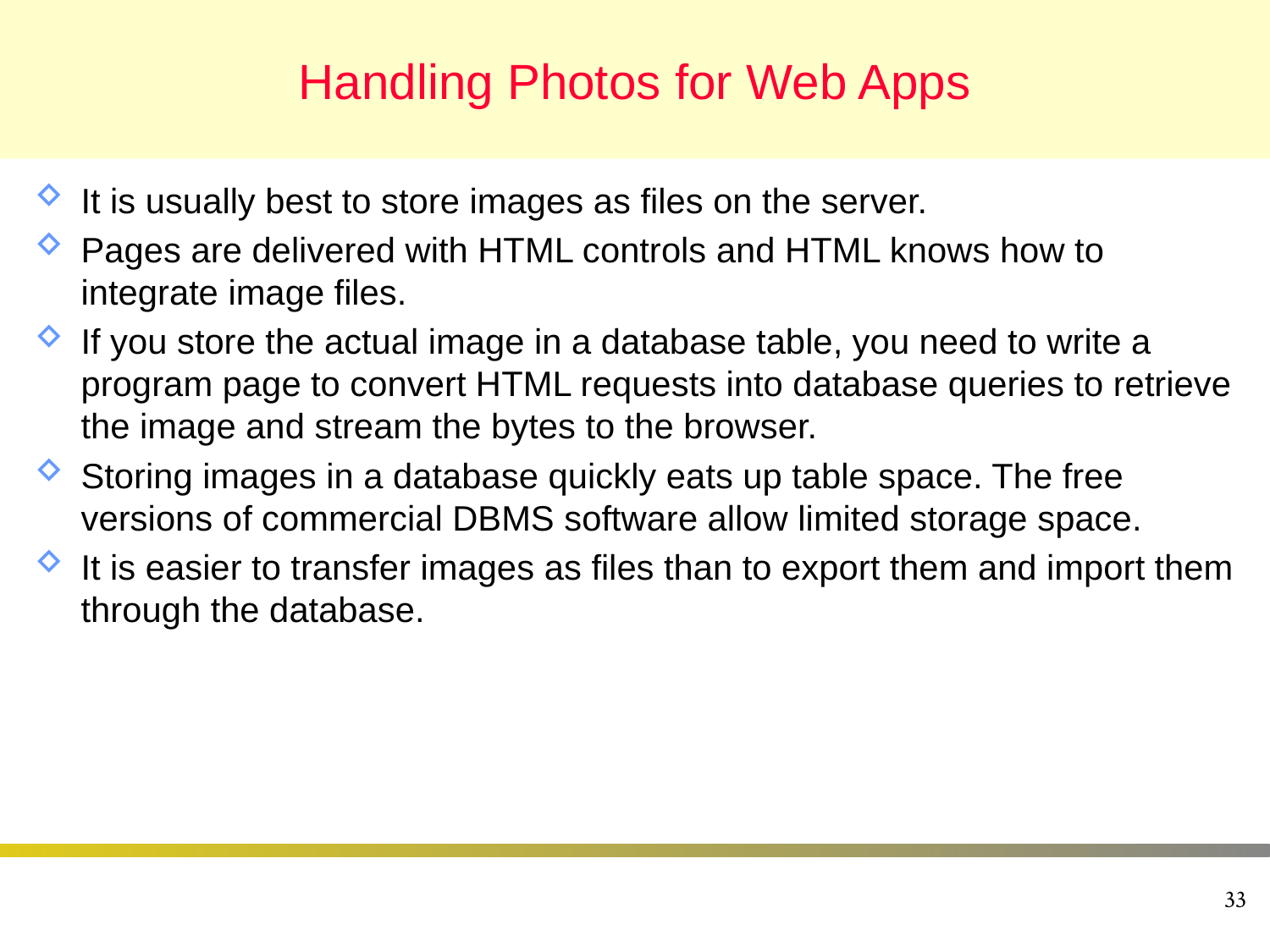

# Handling Photos for Web Apps
It is usually best to store images as files on the server.
Pages are delivered with HTML controls and HTML knows how to integrate image files.
If you store the actual image in a database table, you need to write a program page to convert HTML requests into database queries to retrieve the image and stream the bytes to the browser.
Storing images in a database quickly eats up table space. The free versions of commercial DBMS software allow limited storage space.
It is easier to transfer images as files than to export them and import them through the database.
33